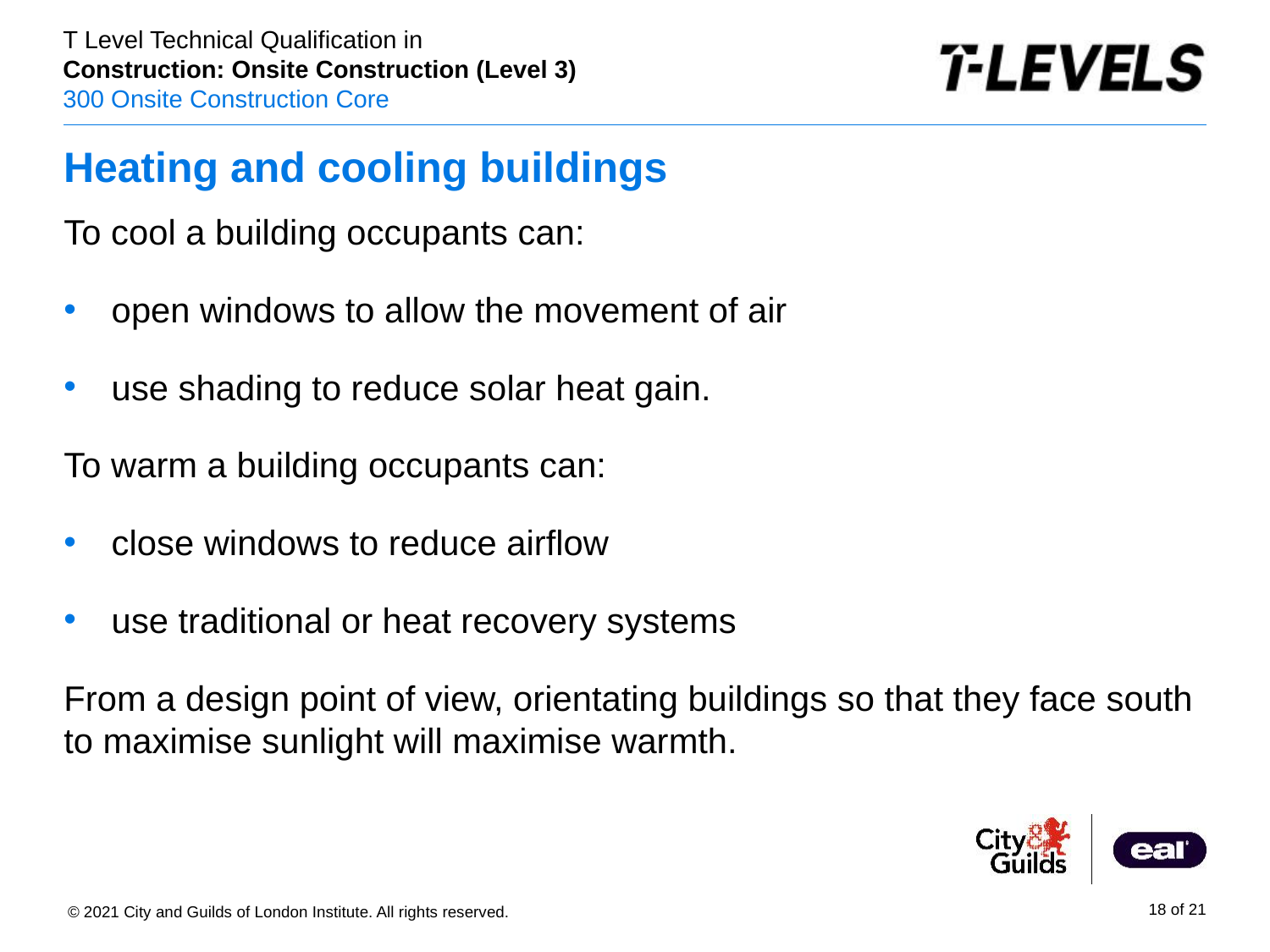

# Heating and cooling buildings
To cool a building occupants can:
open windows to allow the movement of air
use shading to reduce solar heat gain.
To warm a building occupants can:
close windows to reduce airflow
use traditional or heat recovery systems
From a design point of view, orientating buildings so that they face south to maximise sunlight will maximise warmth.